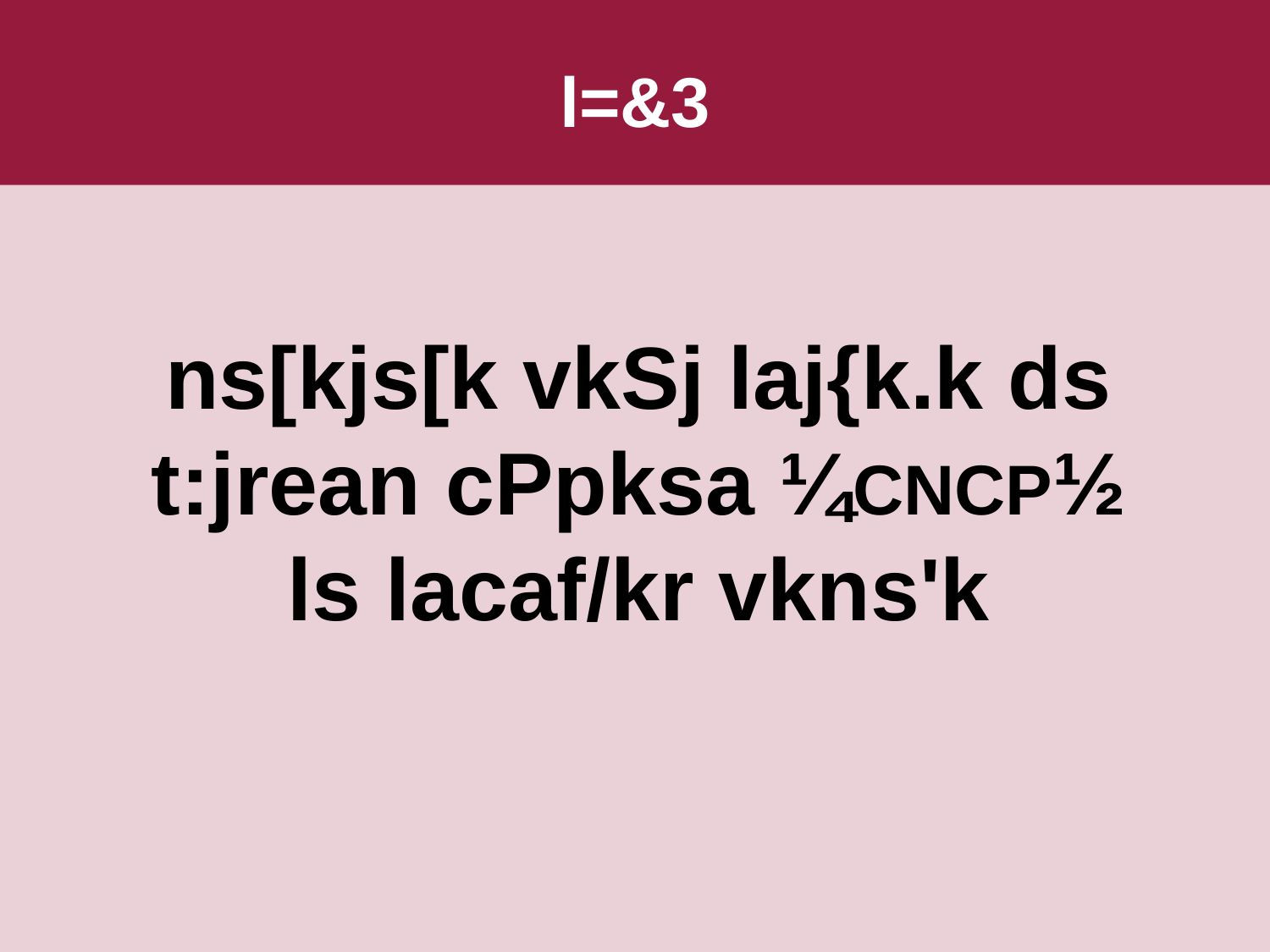

l=&3
ns[kjs[k vkSj laj{k.k ds t:jrean cPpksa ¼CNCP½ ls lacaf/kr vkns'k